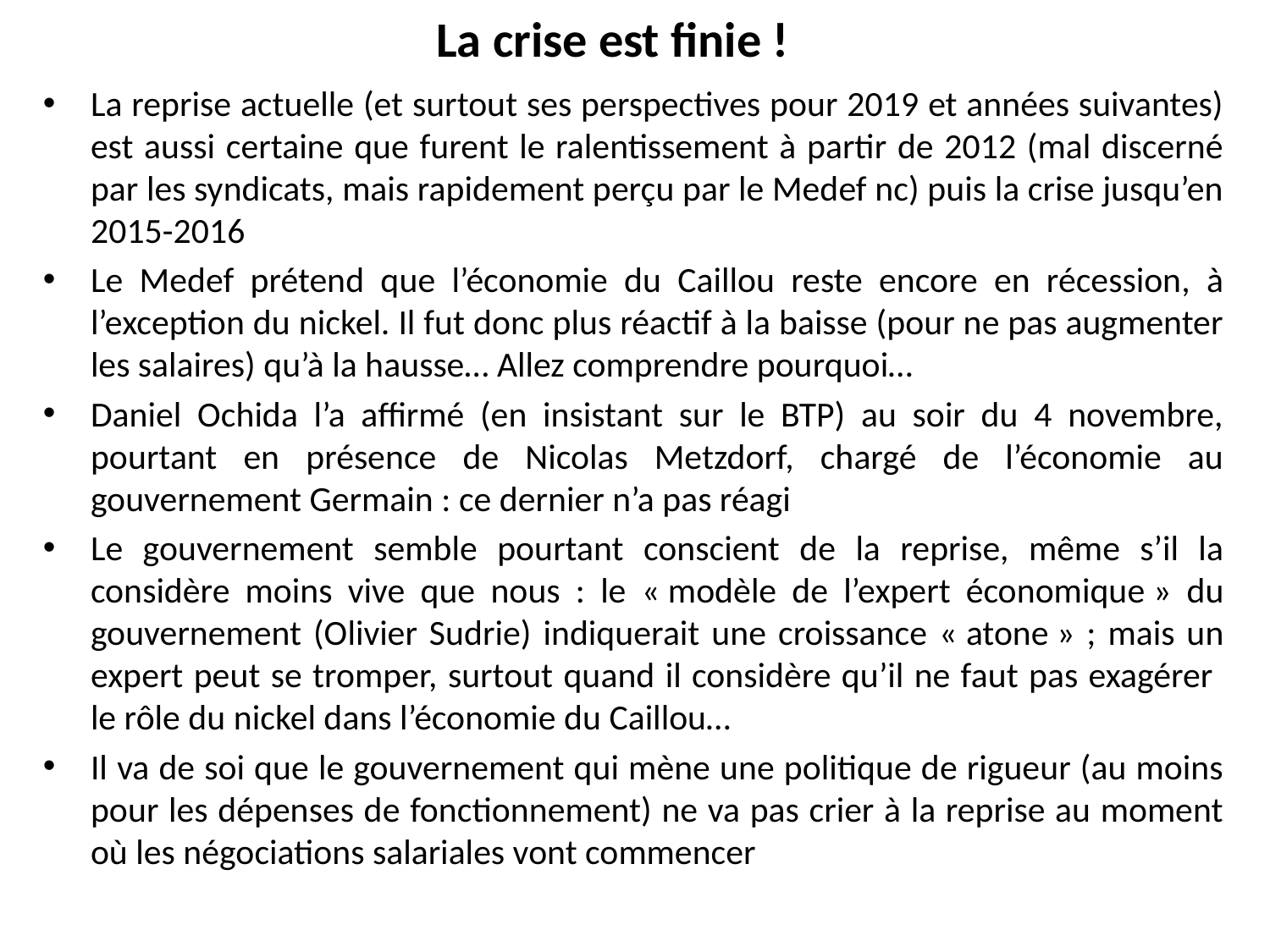

# La crise est finie !
La reprise actuelle (et surtout ses perspectives pour 2019 et années suivantes) est aussi certaine que furent le ralentissement à partir de 2012 (mal discerné par les syndicats, mais rapidement perçu par le Medef nc) puis la crise jusqu’en 2015-2016
Le Medef prétend que l’économie du Caillou reste encore en récession, à l’exception du nickel. Il fut donc plus réactif à la baisse (pour ne pas augmenter les salaires) qu’à la hausse… Allez comprendre pourquoi…
Daniel Ochida l’a affirmé (en insistant sur le BTP) au soir du 4 novembre, pourtant en présence de Nicolas Metzdorf, chargé de l’économie au gouvernement Germain : ce dernier n’a pas réagi
Le gouvernement semble pourtant conscient de la reprise, même s’il la considère moins vive que nous : le « modèle de l’expert économique » du gouvernement (Olivier Sudrie) indiquerait une croissance « atone » ; mais un expert peut se tromper, surtout quand il considère qu’il ne faut pas exagérer  le rôle du nickel dans l’économie du Caillou…
Il va de soi que le gouvernement qui mène une politique de rigueur (au moins pour les dépenses de fonctionnement) ne va pas crier à la reprise au moment où les négociations salariales vont commencer